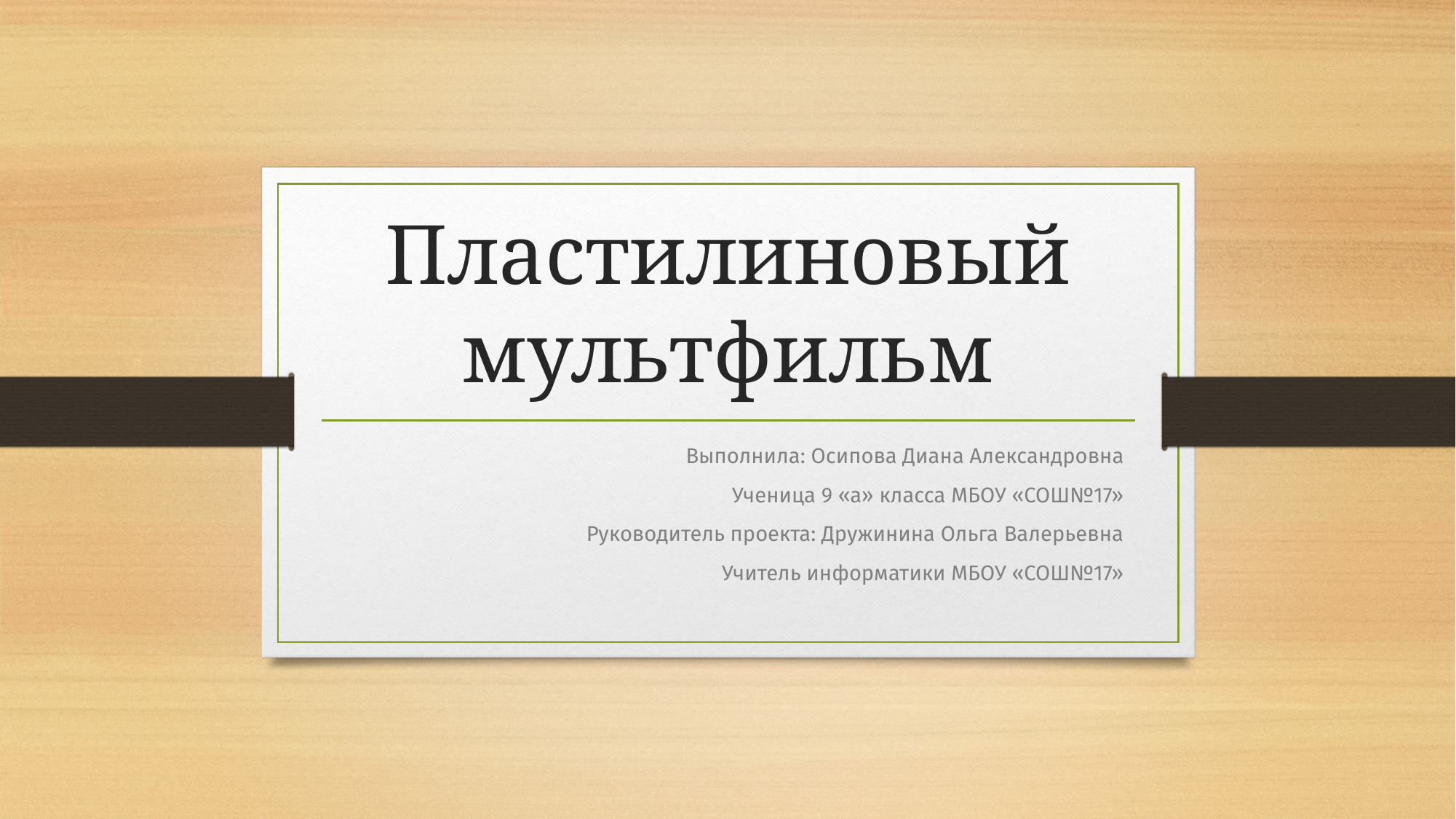

# Пластилиновый мультфильм
Выполнила: Осипова Диана Александровна
Ученица 9 «а» класса МБОУ «СОШ№17»
Руководитель проекта: Дружинина Ольга Валерьевна
Учитель информатики МБОУ «СОШ№17»